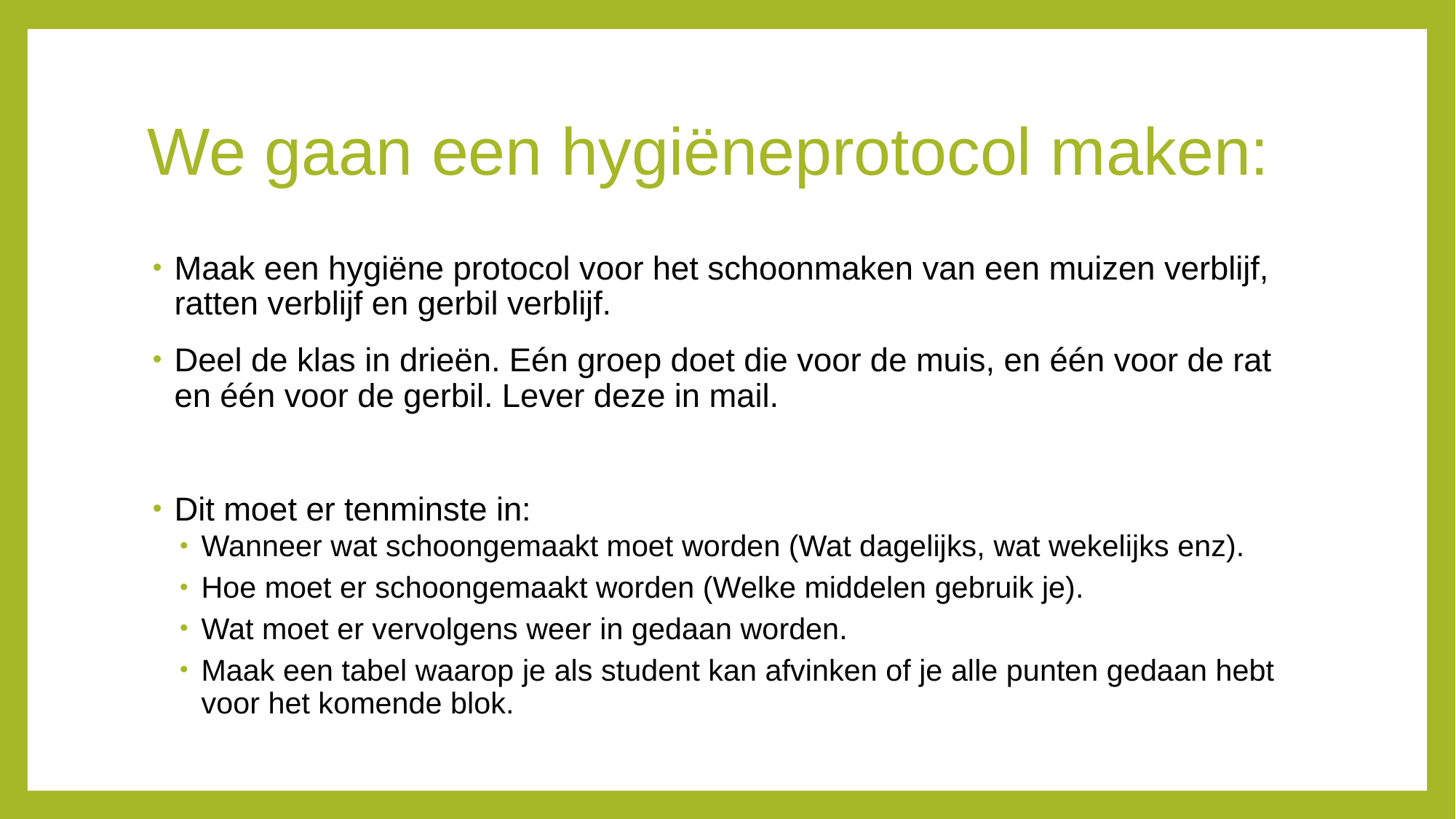

# We gaan een hygiëneprotocol maken:
Maak een hygiëne protocol voor het schoonmaken van een muizen verblijf, ratten verblijf en gerbil verblijf.
Deel de klas in drieën. Eén groep doet die voor de muis, en één voor de rat en één voor de gerbil. Lever deze in mail.

Dit moet er tenminste in:
Wanneer wat schoongemaakt moet worden (Wat dagelijks, wat wekelijks enz).
Hoe moet er schoongemaakt worden (Welke middelen gebruik je).
Wat moet er vervolgens weer in gedaan worden.
Maak een tabel waarop je als student kan afvinken of je alle punten gedaan hebt voor het komende blok.